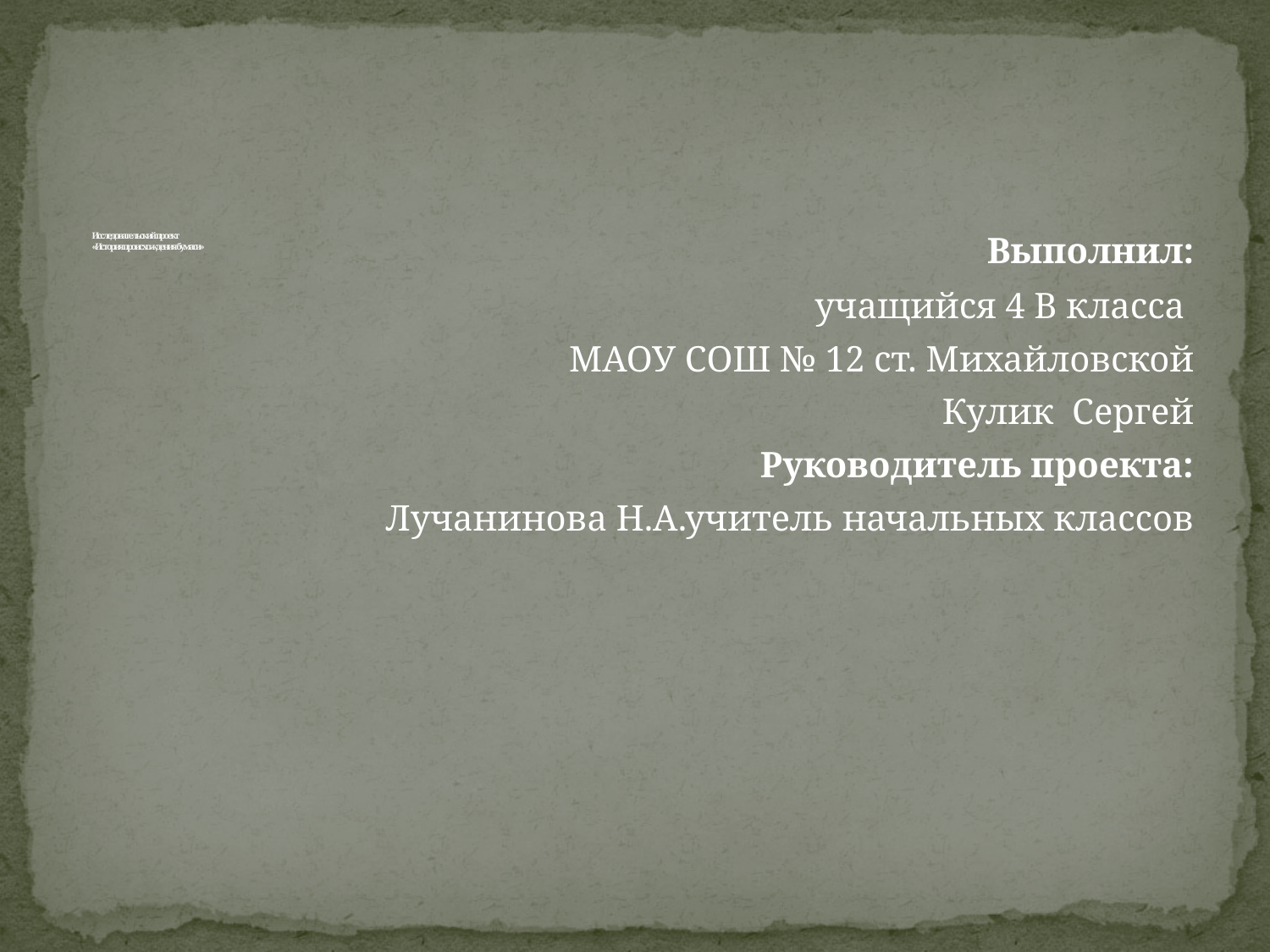

# Исследовательский проект «История происхождения бумаги»
 Выполнил:
 учащийся 4 В класса
МАОУ СОШ № 12 ст. Михайловской
Кулик  Сергей
Руководитель проекта:
Лучанинова Н.А.учитель начальных классов